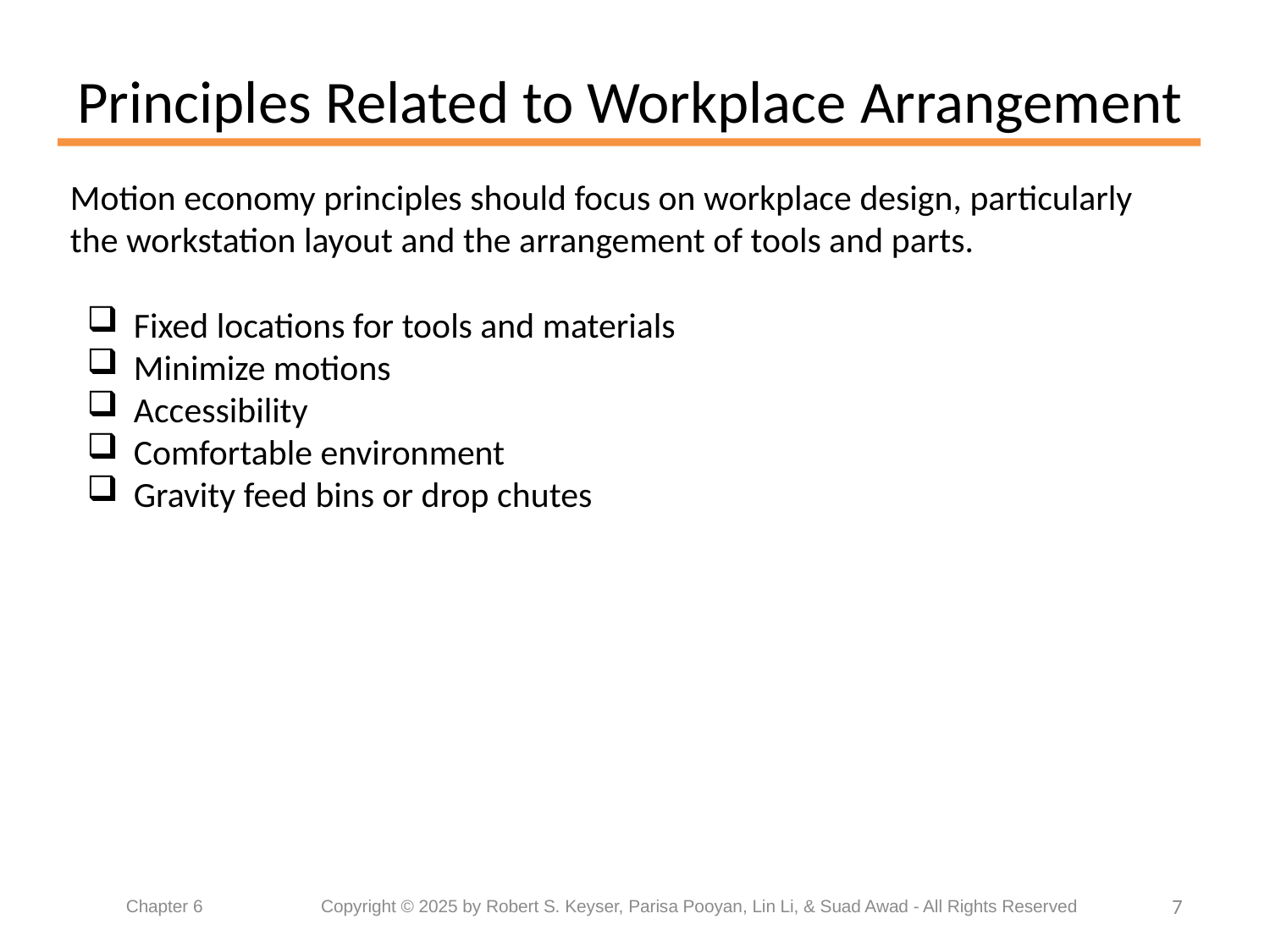

# Principles Related to Workplace Arrangement

Motion economy principles should focus on workplace design, particularly the workstation layout and the arrangement of tools and parts.

Fixed locations for tools and materials
Minimize motions
Accessibility
Comfortable environment
Gravity feed bins or drop chutes
7
Chapter 6	              Copyright © 2025 by Robert S. Keyser, Parisa Pooyan, Lin Li, & Suad Awad - All Rights Reserved